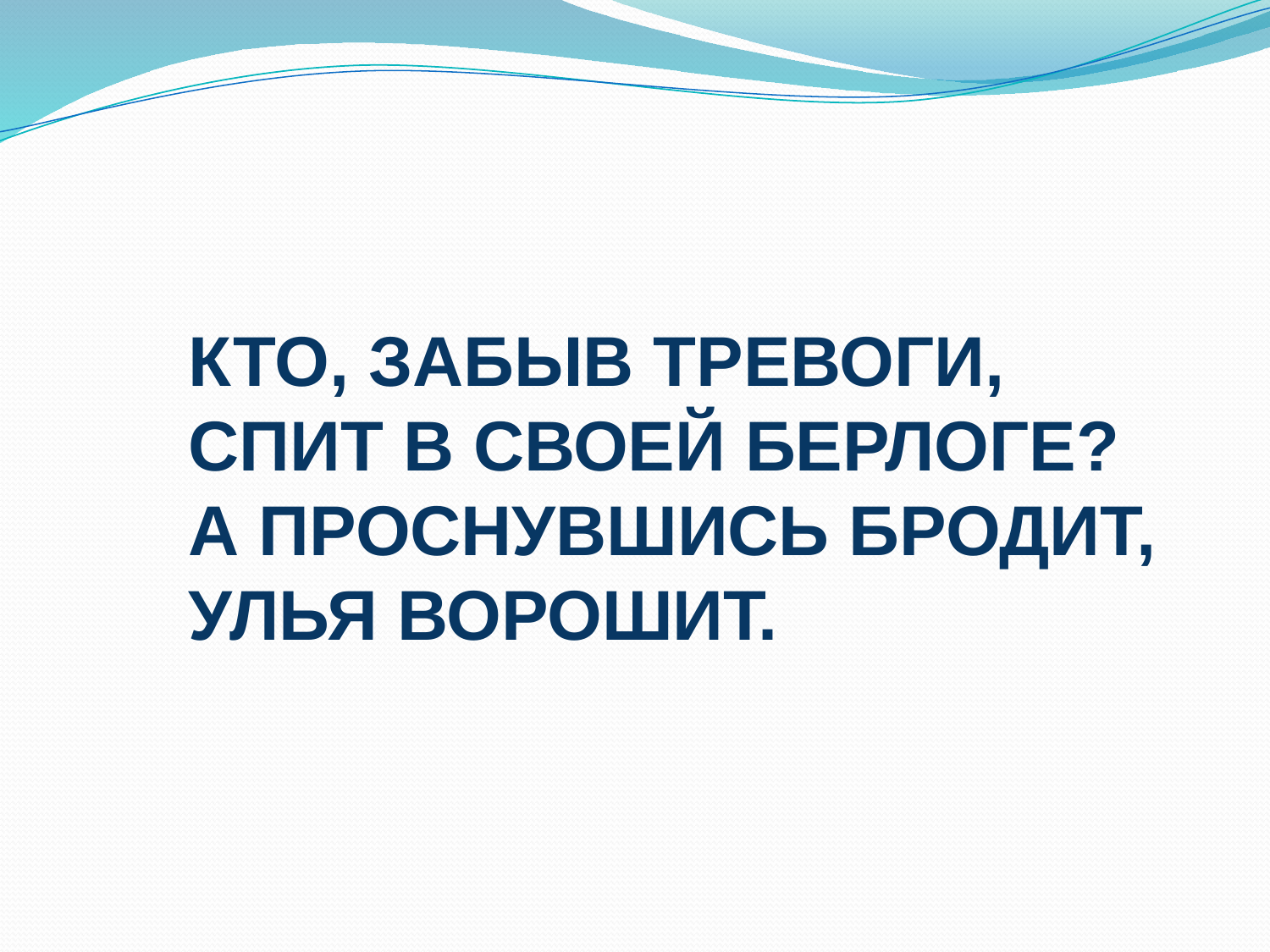

# КТО, ЗАБЫВ ТРЕВОГИ, СПИТ В СВОЕЙ БЕРЛОГЕ? А ПРОСНУВШИСЬ БРОДИТ, УЛЬЯ ВОРОШИТ.